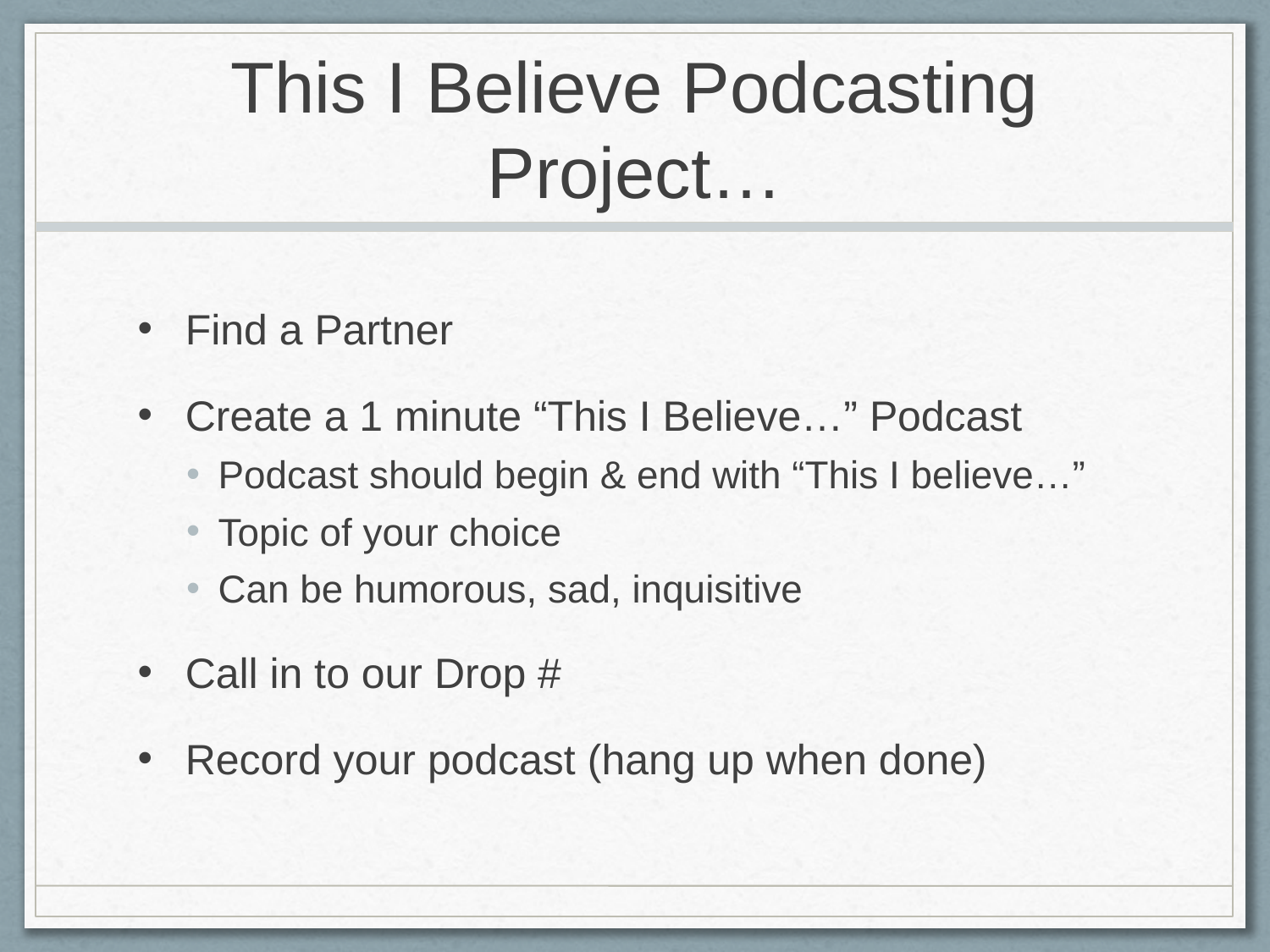

# This I Believe Podcasting Project…
Find a Partner
Create a 1 minute “This I Believe…” Podcast
Podcast should begin & end with “This I believe…”
Topic of your choice
Can be humorous, sad, inquisitive
Call in to our Drop #
Record your podcast (hang up when done)